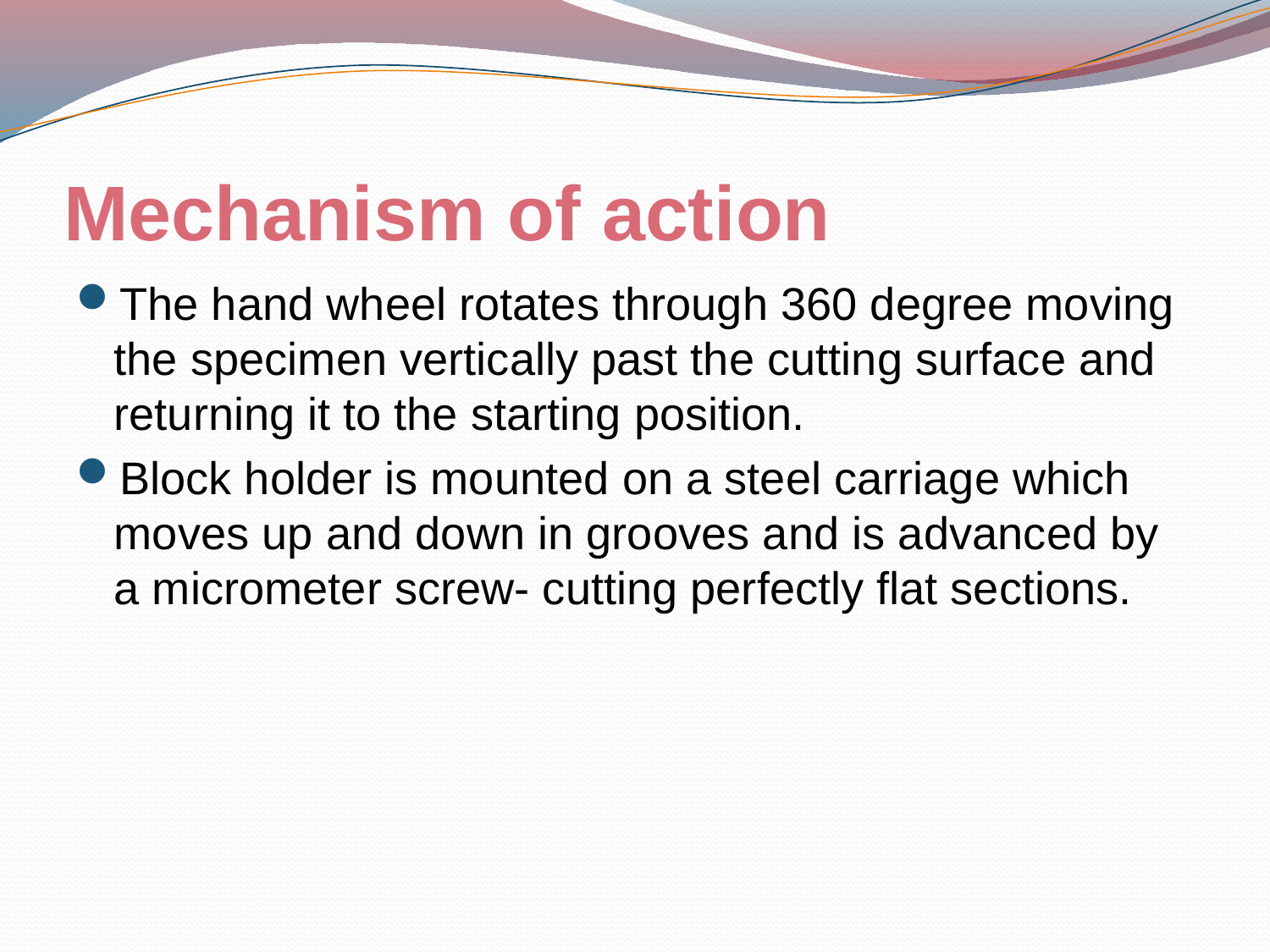

# Mechanism of action
The hand wheel rotates through 360 degree moving the specimen vertically past the cutting surface and returning it to the starting position.
Block holder is mounted on a steel carriage which moves up and down in grooves and is advanced by a micrometer screw- cutting perfectly flat sections.